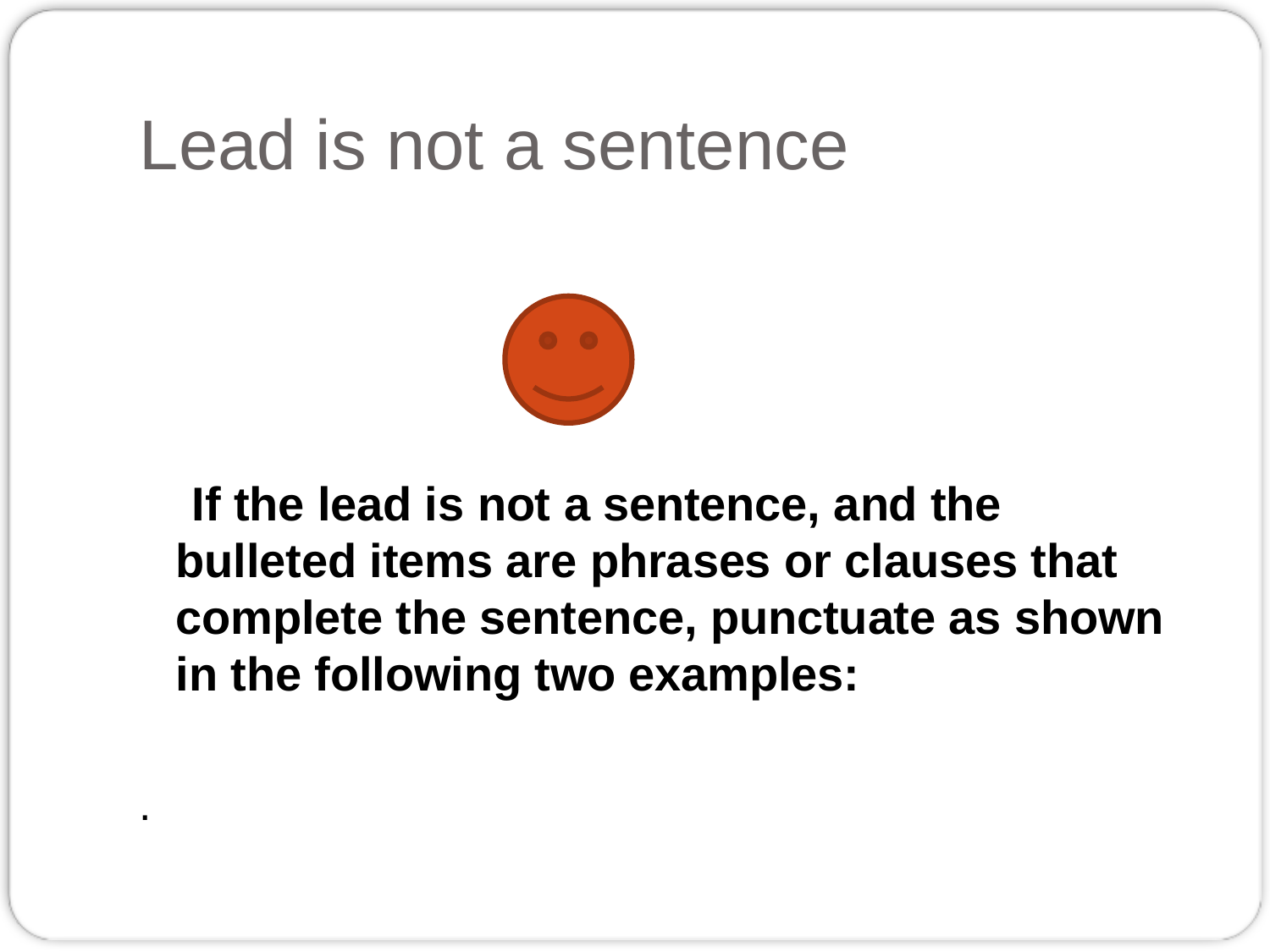

# Lead is not a sentence

    If the lead is not a sentence, and the bulleted items are phrases or clauses that complete the sentence, punctuate as shown in the following two examples:

.